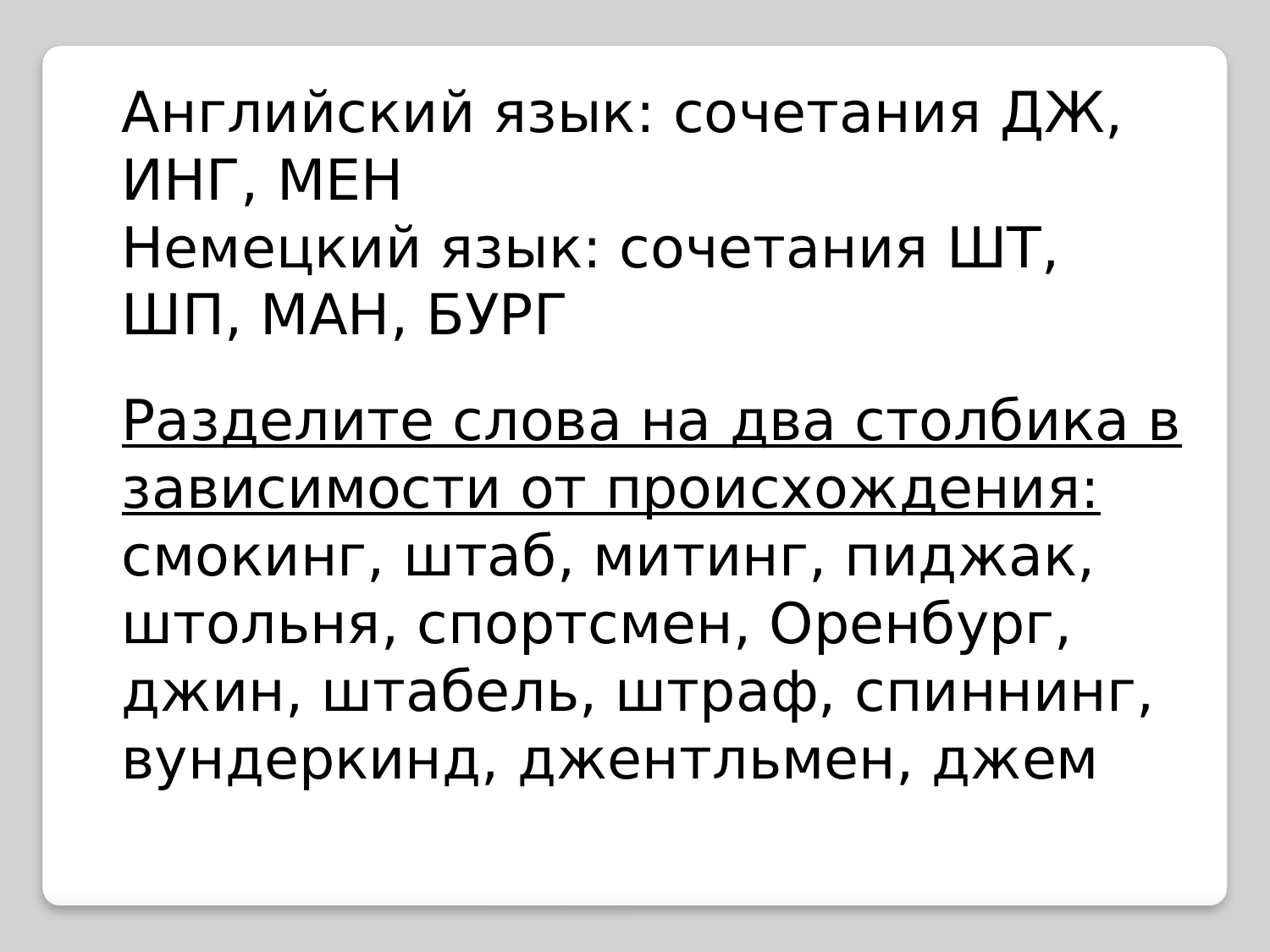

Английский язык: сочетания ДЖ, ИНГ, МЕН
Немецкий язык: сочетания ШТ, ШП, МАН, БУРГ

Разделите слова на два столбика в зависимости от происхождения: смокинг, штаб, митинг, пиджак, штольня, спортсмен, Оренбург, джин, штабель, штраф, спиннинг, вундеркинд, джентльмен, джем